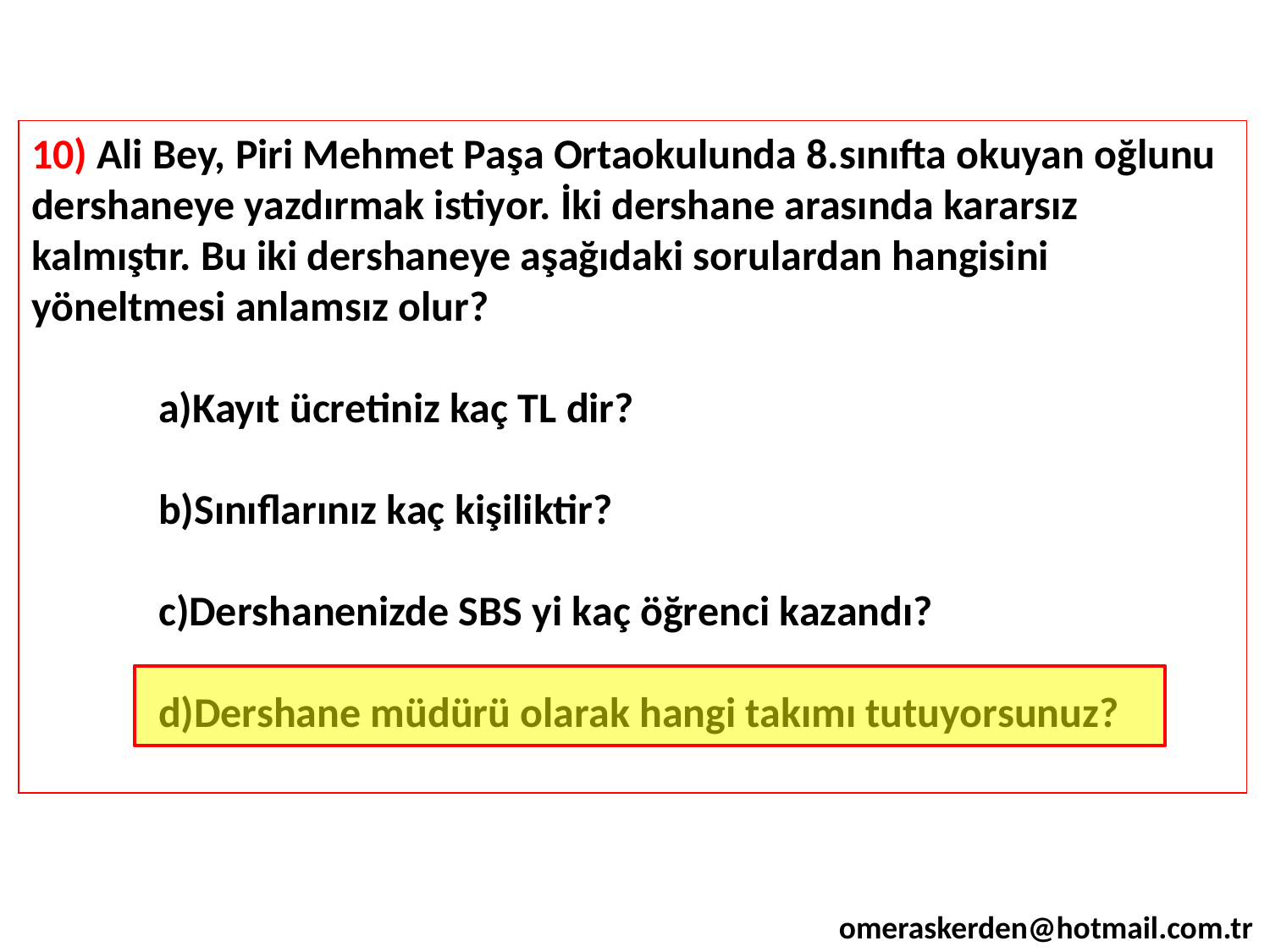

10) Ali Bey, Piri Mehmet Paşa Ortaokulunda 8.sınıfta okuyan oğlunu dershaneye yazdırmak istiyor. İki dershane arasında kararsız kalmıştır. Bu iki dershaneye aşağıdaki sorulardan hangisini yöneltmesi anlamsız olur?

	a)Kayıt ücretiniz kaç TL dir?

	b)Sınıflarınız kaç kişiliktir?

	c)Dershanenizde SBS yi kaç öğrenci kazandı?

	d)Dershane müdürü olarak hangi takımı tutuyorsunuz?

omeraskerden@hotmail.com.tr